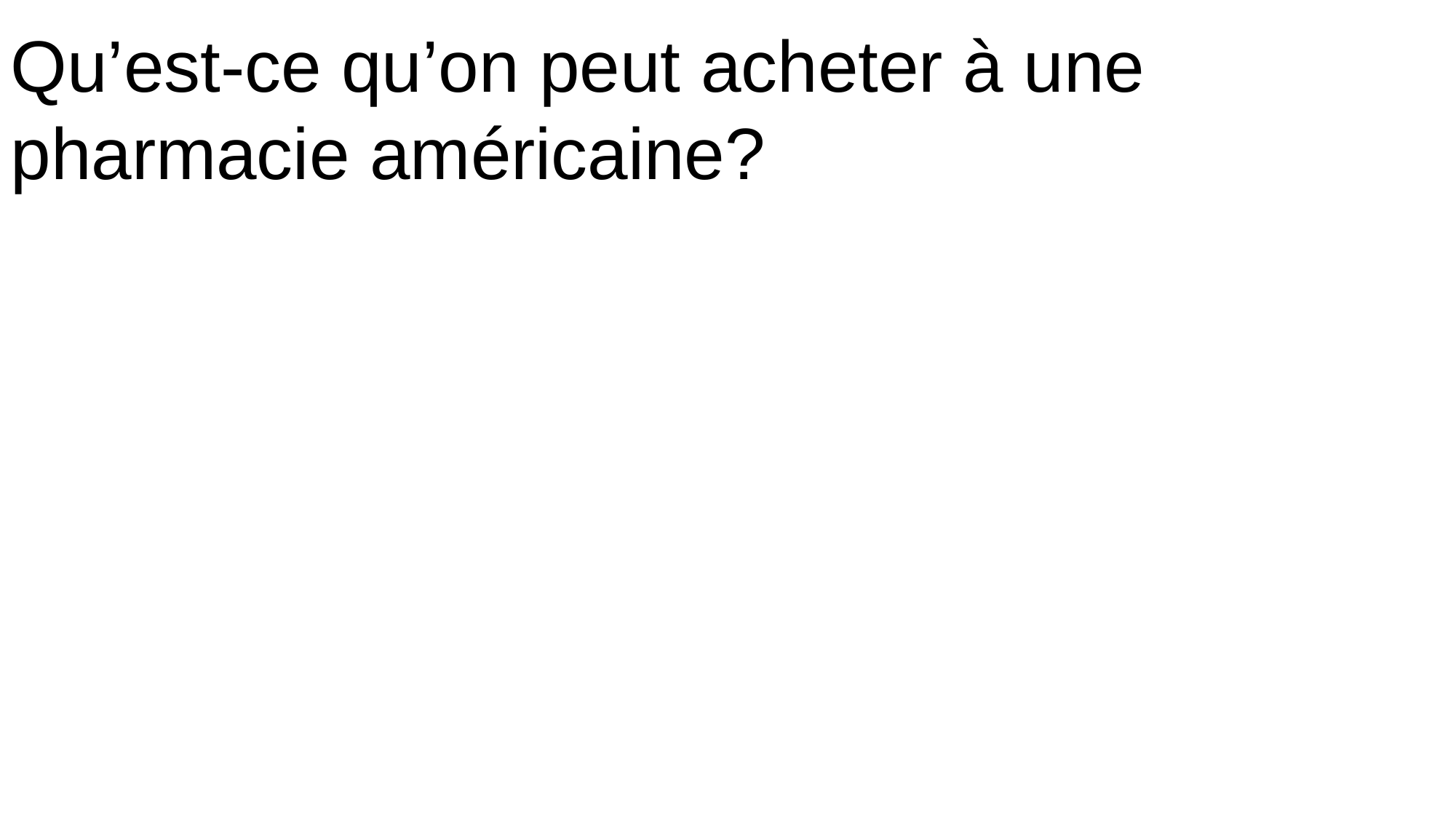

Qu’est-ce qu’on peut acheter à une pharmacie américaine?